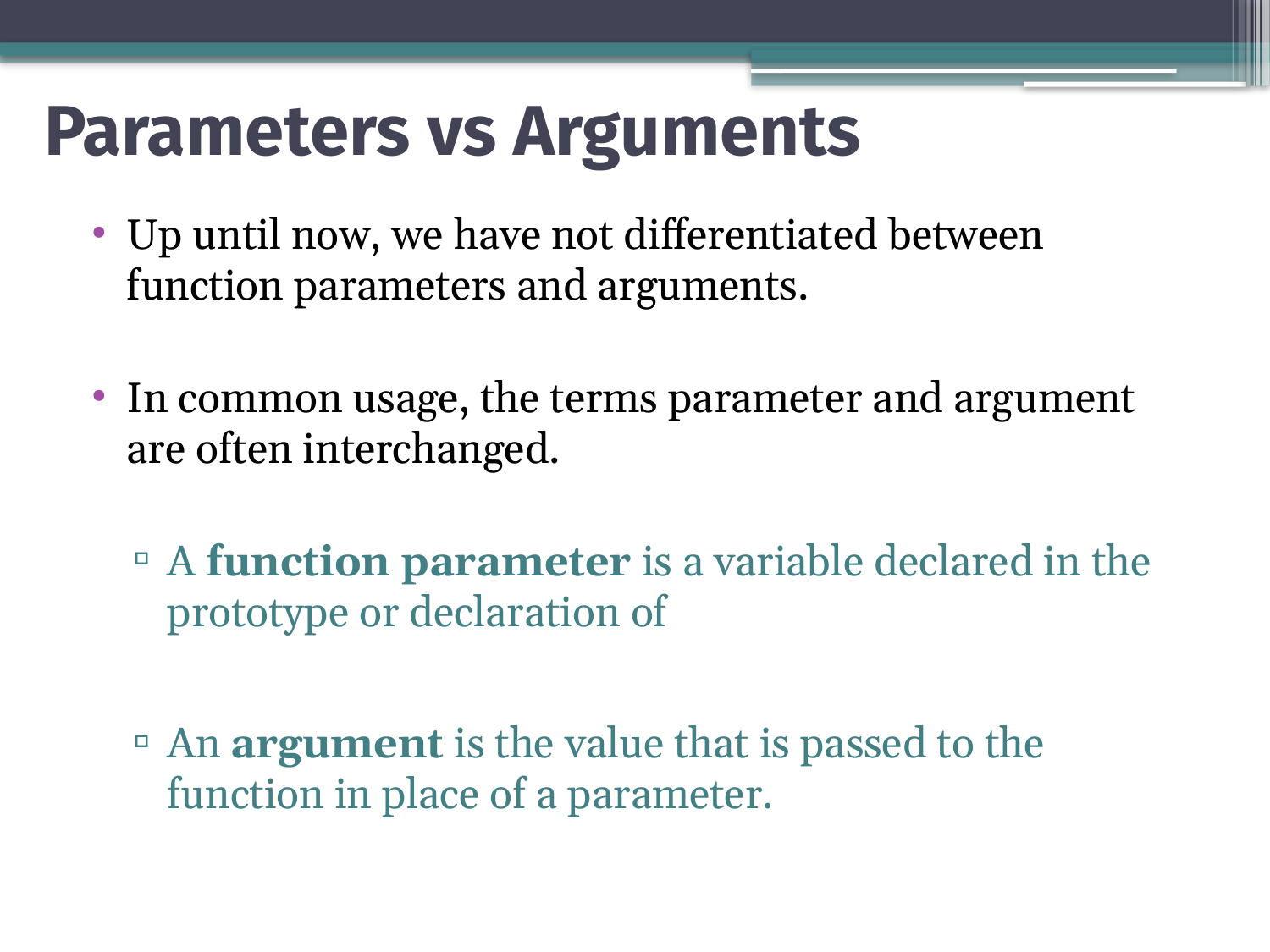

# Parameters vs Arguments
Up until now, we have not differentiated between function parameters and arguments.

In common usage, the terms parameter and argument are often interchanged.

A function parameter is a variable declared in the prototype or declaration of

An argument is the value that is passed to the function in place of a parameter.